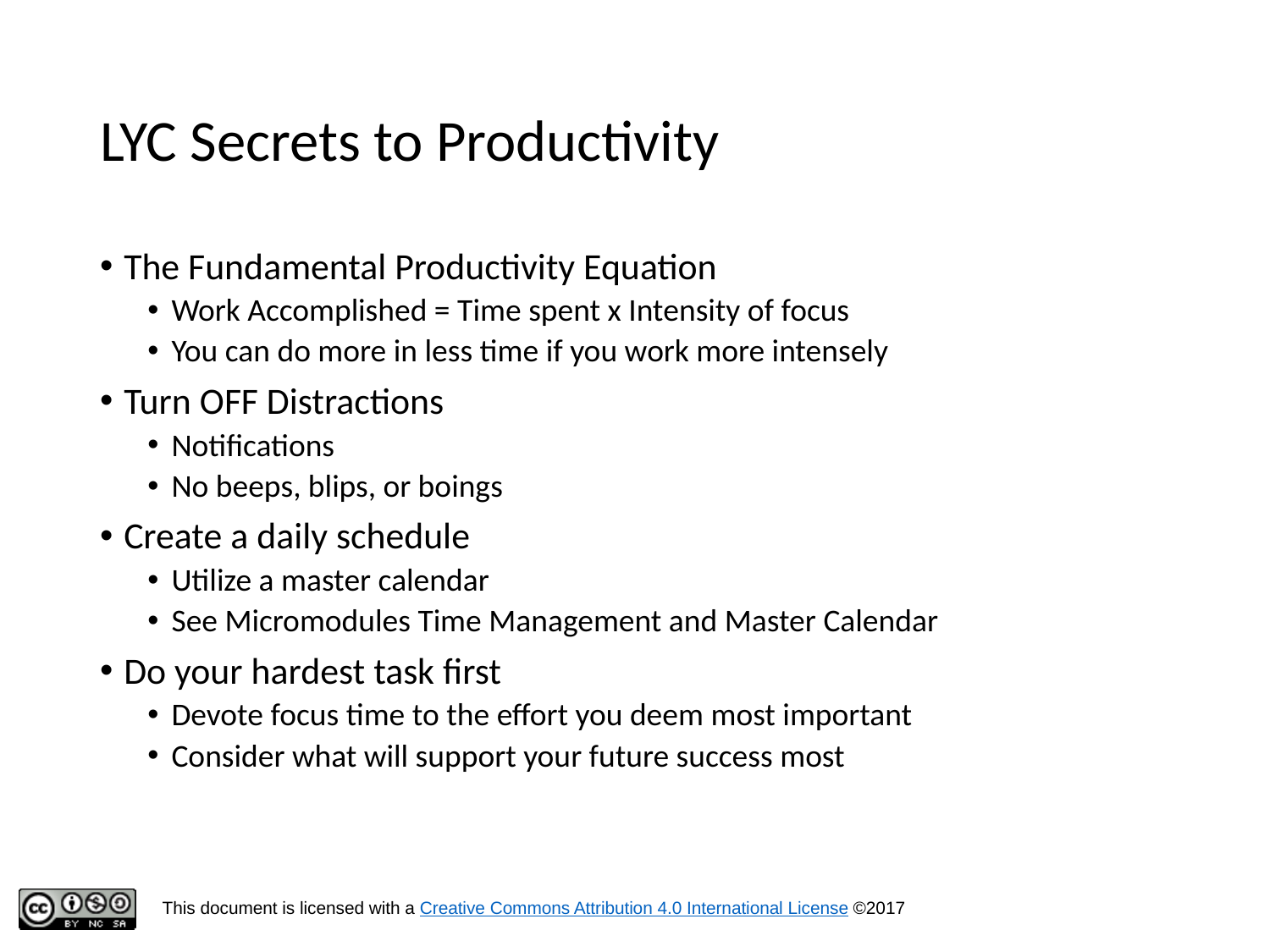

# LYC Secrets to Productivity
The Fundamental Productivity Equation
Work Accomplished = Time spent x Intensity of focus
You can do more in less time if you work more intensely
Turn OFF Distractions
Notifications
No beeps, blips, or boings
Create a daily schedule
Utilize a master calendar
See Micromodules Time Management and Master Calendar
Do your hardest task first
Devote focus time to the effort you deem most important
Consider what will support your future success most